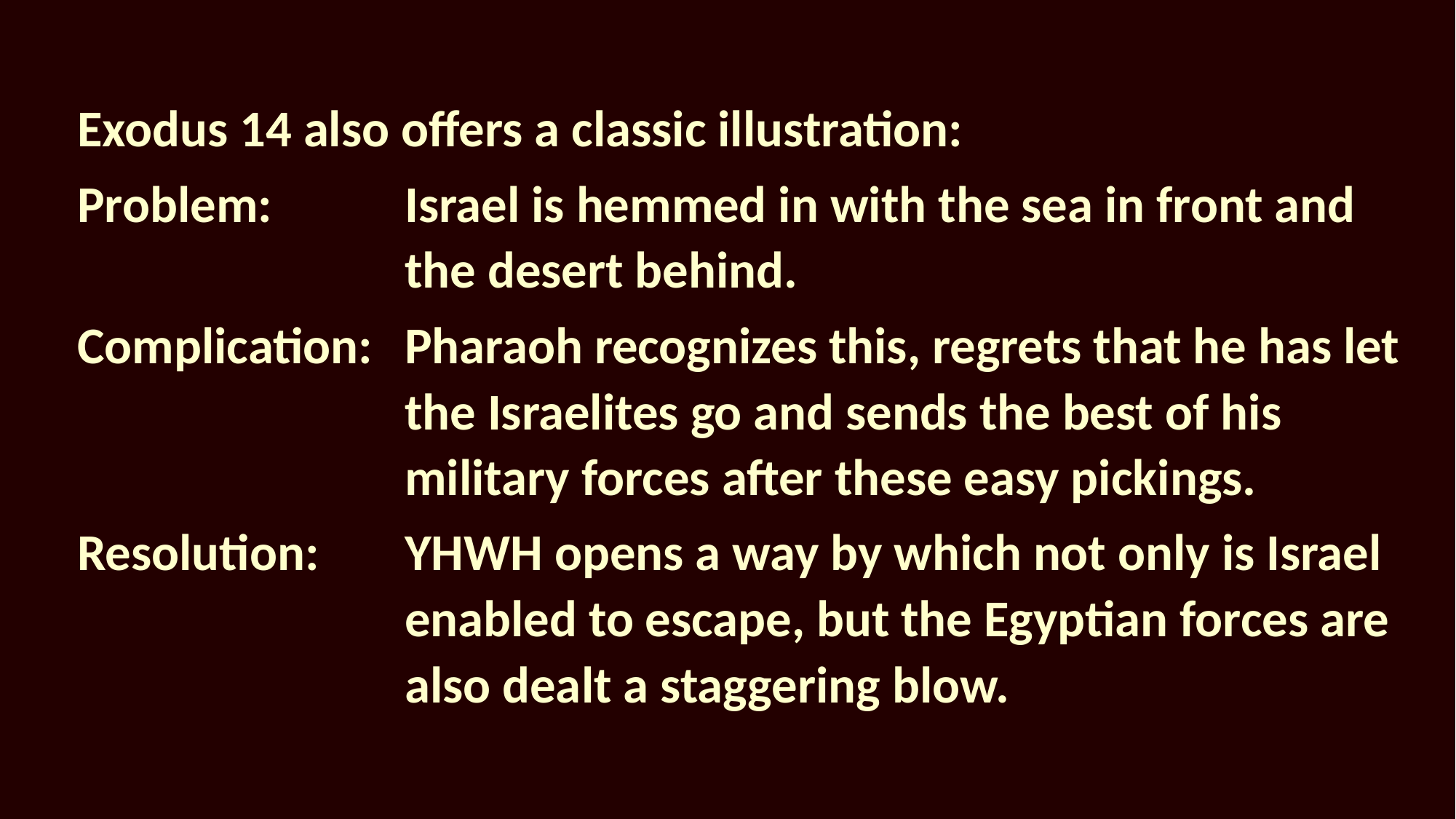

Exodus 14 also offers a classic illustration:
Problem:	Israel is hemmed in with the sea in front and the desert behind.
Complication:	Pharaoh recognizes this, regrets that he has let the Israelites go and sends the best of his military forces after these easy pickings.
Resolution:	YHWH opens a way by which not only is Israel enabled to escape, but the Egyptian forces are also dealt a staggering blow.